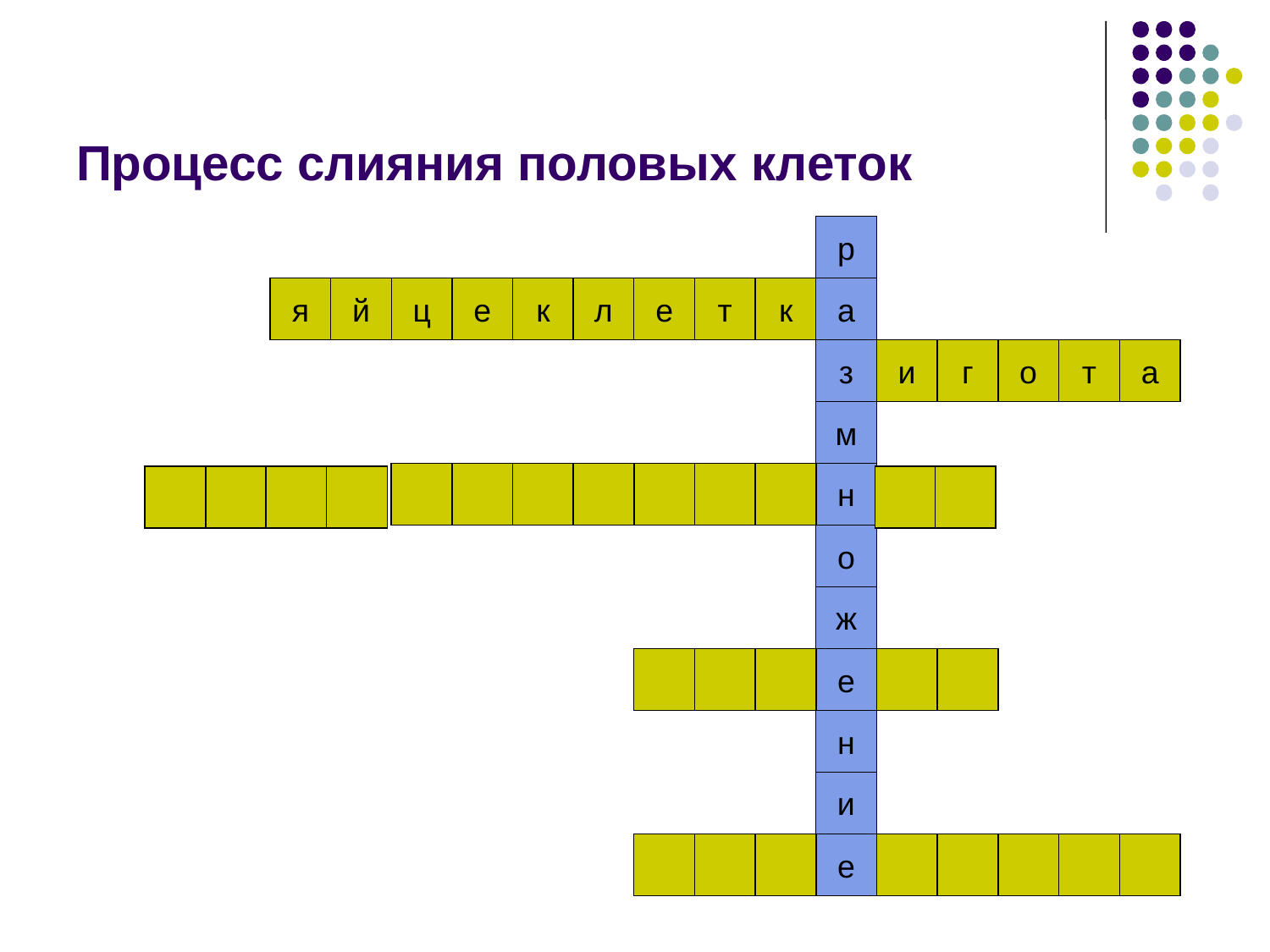

# Процесс слияния половых клеток
р
а
я
й
ц
е
к
л
е
т
к
з
м
и
г
о
т
а

н
о

ж
е

н
и

е